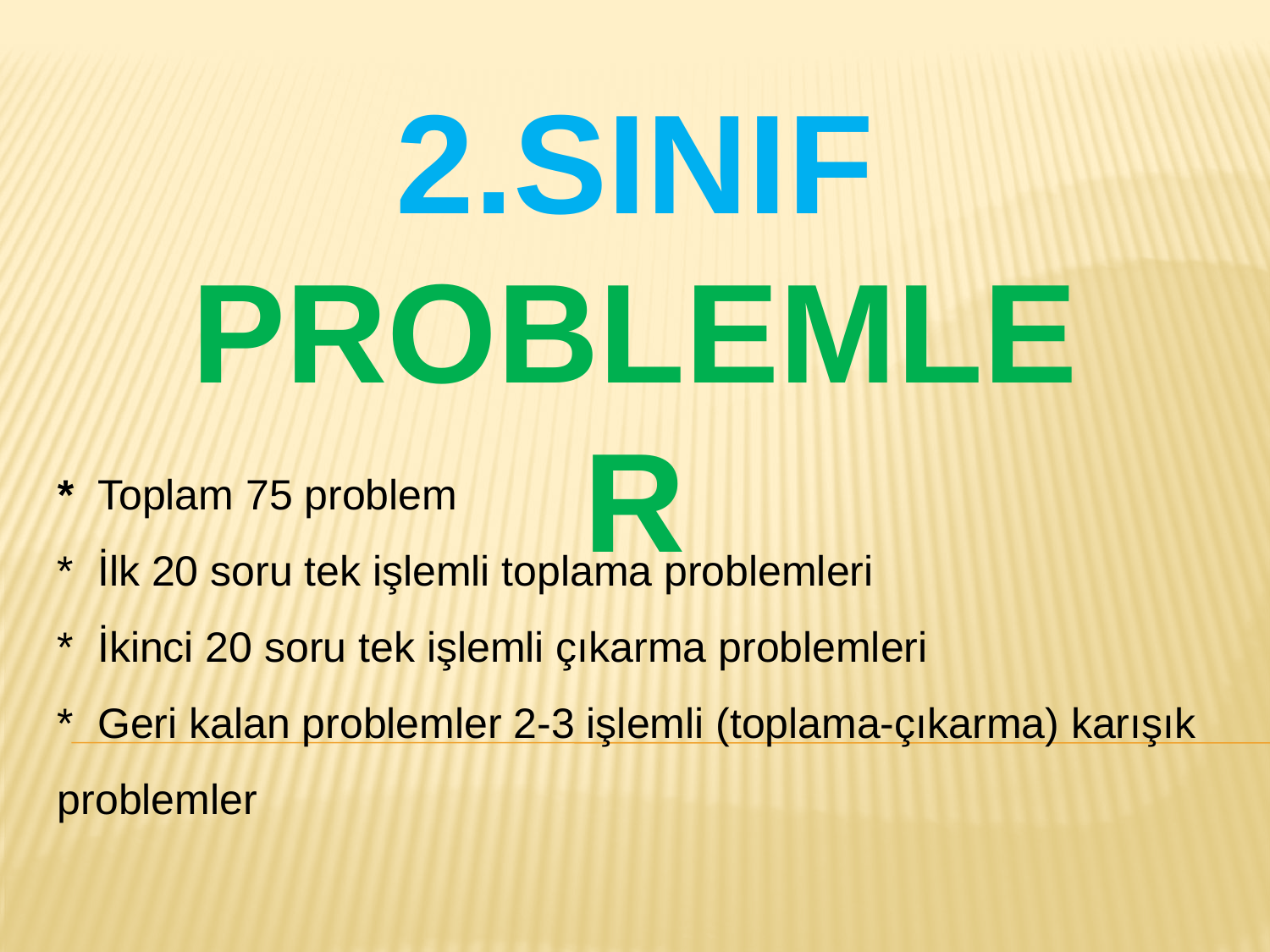

2.SINIF
PROBLEMLER
*  Toplam 75 problem
*  İlk 20 soru tek işlemli toplama problemleri
*  İkinci 20 soru tek işlemli çıkarma problemleri
*  Geri kalan problemler 2-3 işlemli (toplama-çıkarma) karışık problemler